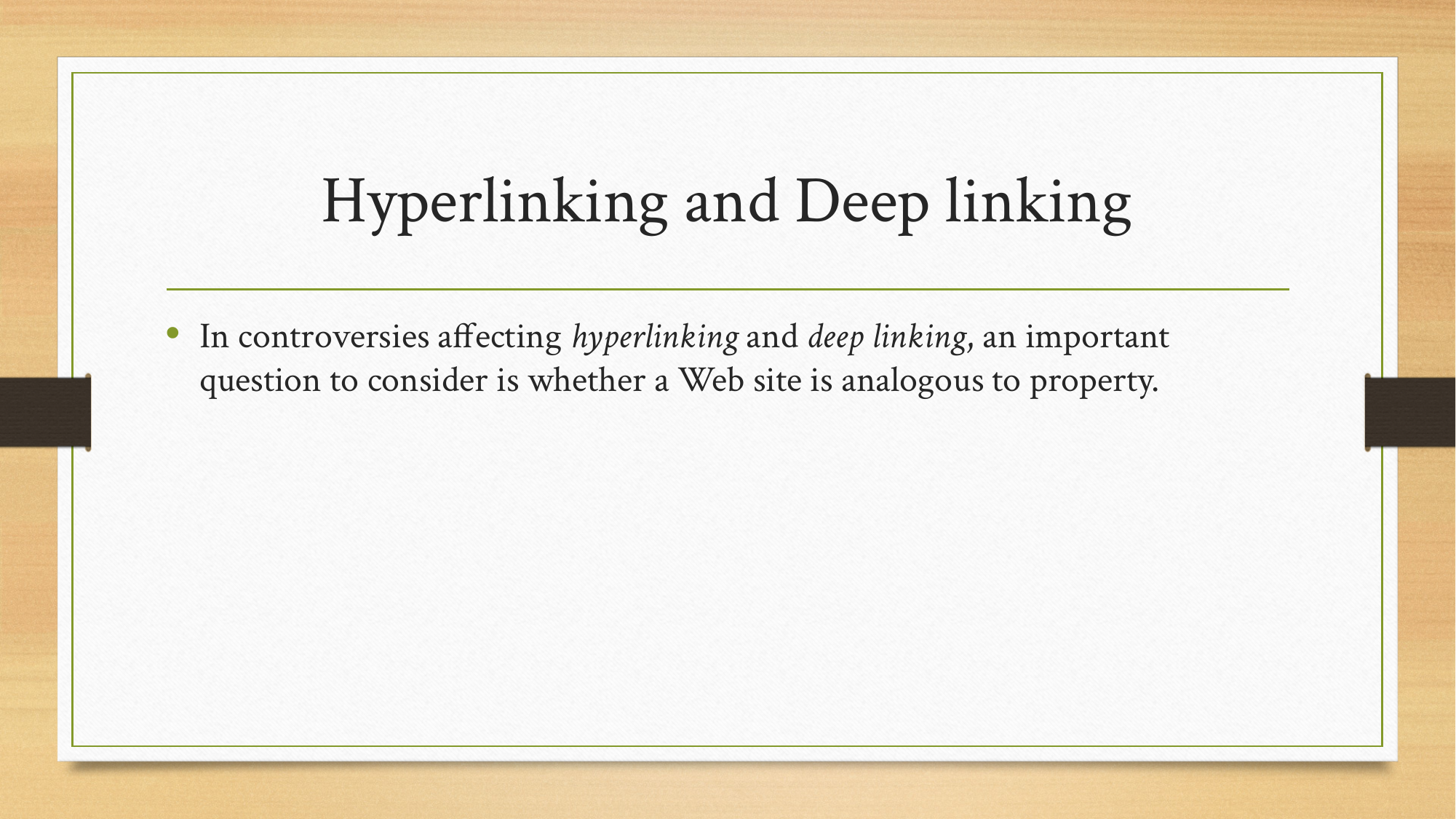

# Hyperlinking and Deep linking
In controversies affecting hyperlinking and deep linking, an important question to consider is whether a Web site is analogous to property.